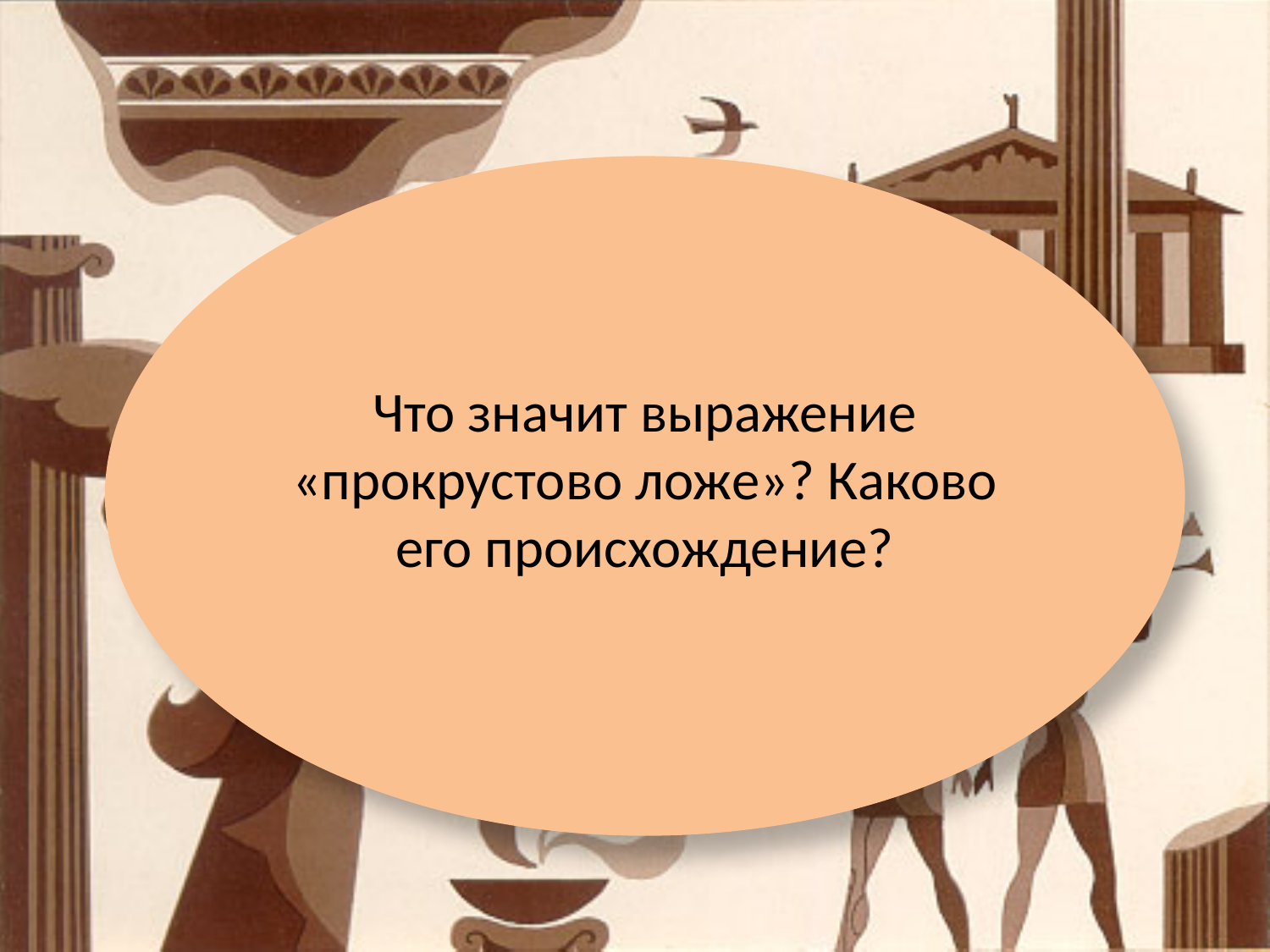

Что значит выражение «прокрустово ложе»? Каково его происхождение?